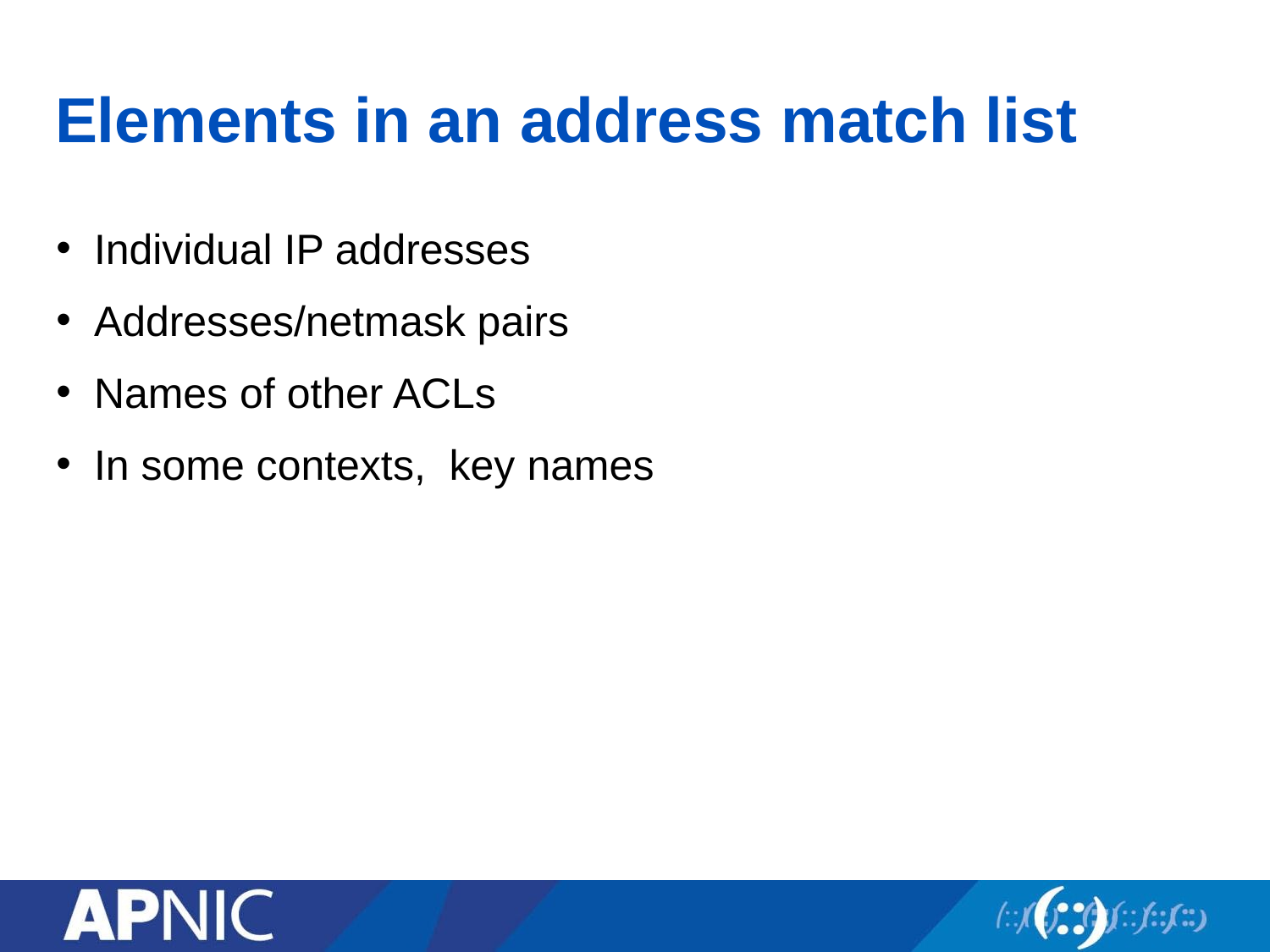

# Elements in an address match list
Individual IP addresses
Addresses/netmask pairs
Names of other ACLs
In some contexts,  key names